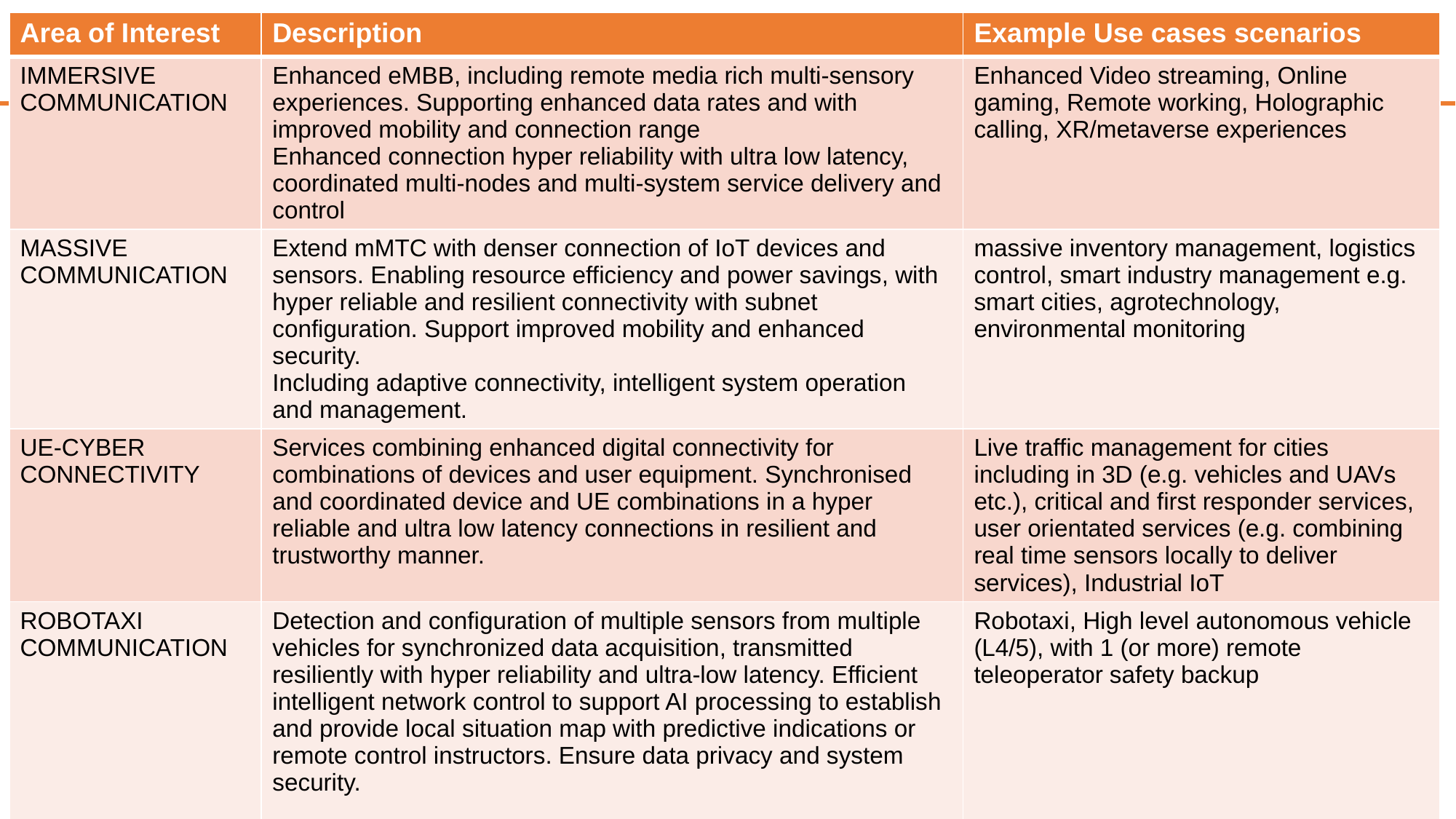

| Area of Interest | Description | Example Use cases scenarios |
| --- | --- | --- |
| IMMERSIVE COMMUNICATION | Enhanced eMBB, including remote media rich multi-sensory experiences. Supporting enhanced data rates and with improved mobility and connection range Enhanced connection hyper reliability with ultra low latency, coordinated multi-nodes and multi-system service delivery and control | Enhanced Video streaming, Online gaming, Remote working, Holographic calling, XR/metaverse experiences |
| MASSIVE COMMUNICATION | Extend mMTC with denser connection of IoT devices and sensors. Enabling resource efficiency and power savings, with hyper reliable and resilient connectivity with subnet configuration. Support improved mobility and enhanced security. Including adaptive connectivity, intelligent system operation and management. | massive inventory management, logistics control, smart industry management e.g. smart cities, agrotechnology, environmental monitoring |
| UE-CYBER CONNECTIVITY | Services combining enhanced digital connectivity for combinations of devices and user equipment. Synchronised and coordinated device and UE combinations in a hyper reliable and ultra low latency connections in resilient and trustworthy manner. | Live traffic management for cities including in 3D (e.g. vehicles and UAVs etc.), critical and first responder services, user orientated services (e.g. combining real time sensors locally to deliver services), Industrial IoT |
| ROBOTAXI COMMUNICATION | Detection and configuration of multiple sensors from multiple vehicles for synchronized data acquisition, transmitted resiliently with hyper reliability and ultra-low latency. Efficient intelligent network control to support AI processing to establish and provide local situation map with predictive indications or remote control instructors. Ensure data privacy and system security. | Robotaxi, High level autonomous vehicle (L4/5), with 1 (or more) remote teleoperator safety backup |